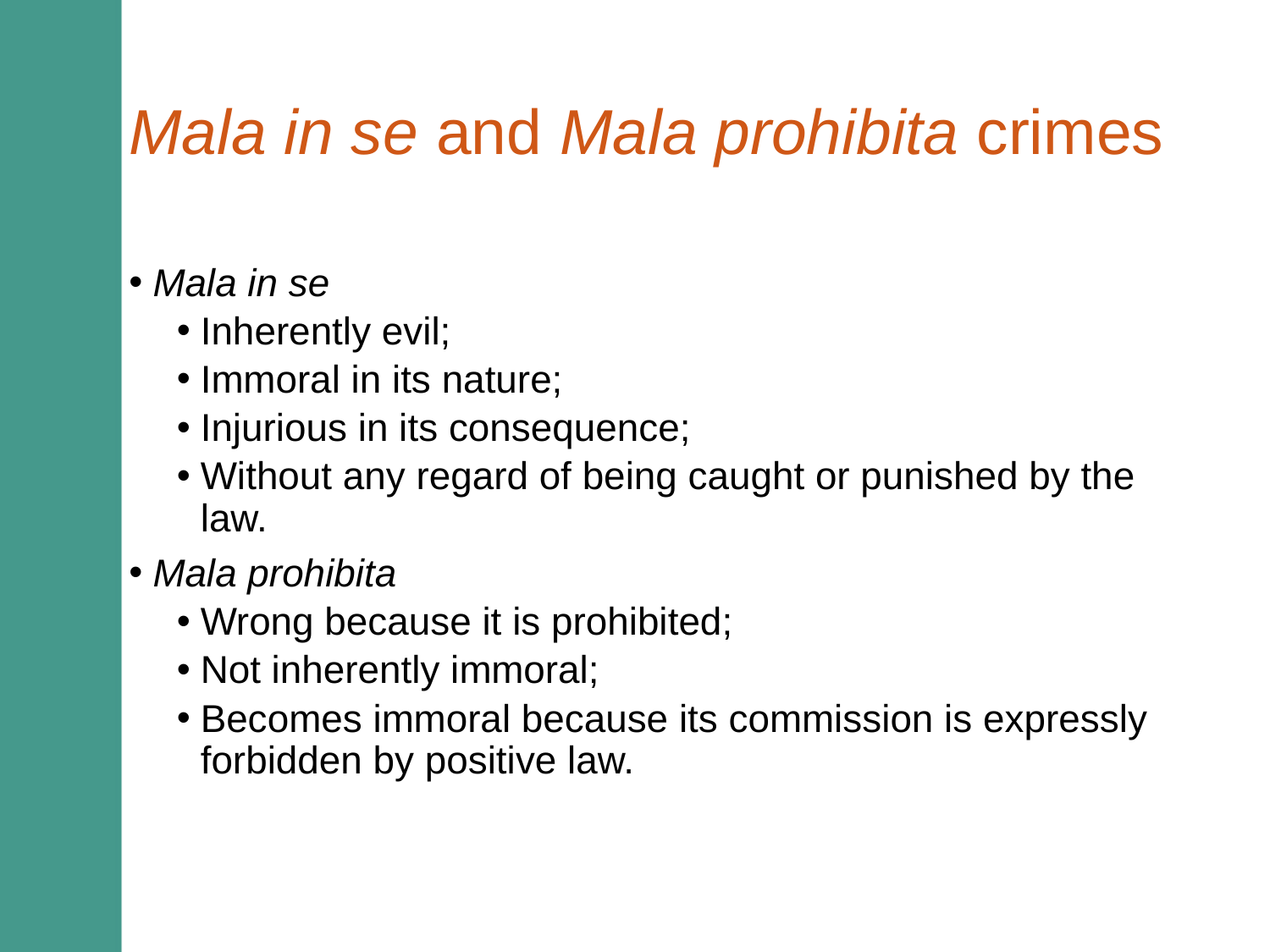

# Mala in se and Mala prohibita crimes
Mala in se
Inherently evil;
Immoral in its nature;
Injurious in its consequence;
Without any regard of being caught or punished by the law.
Mala prohibita
Wrong because it is prohibited;
Not inherently immoral;
Becomes immoral because its commission is expressly forbidden by positive law.